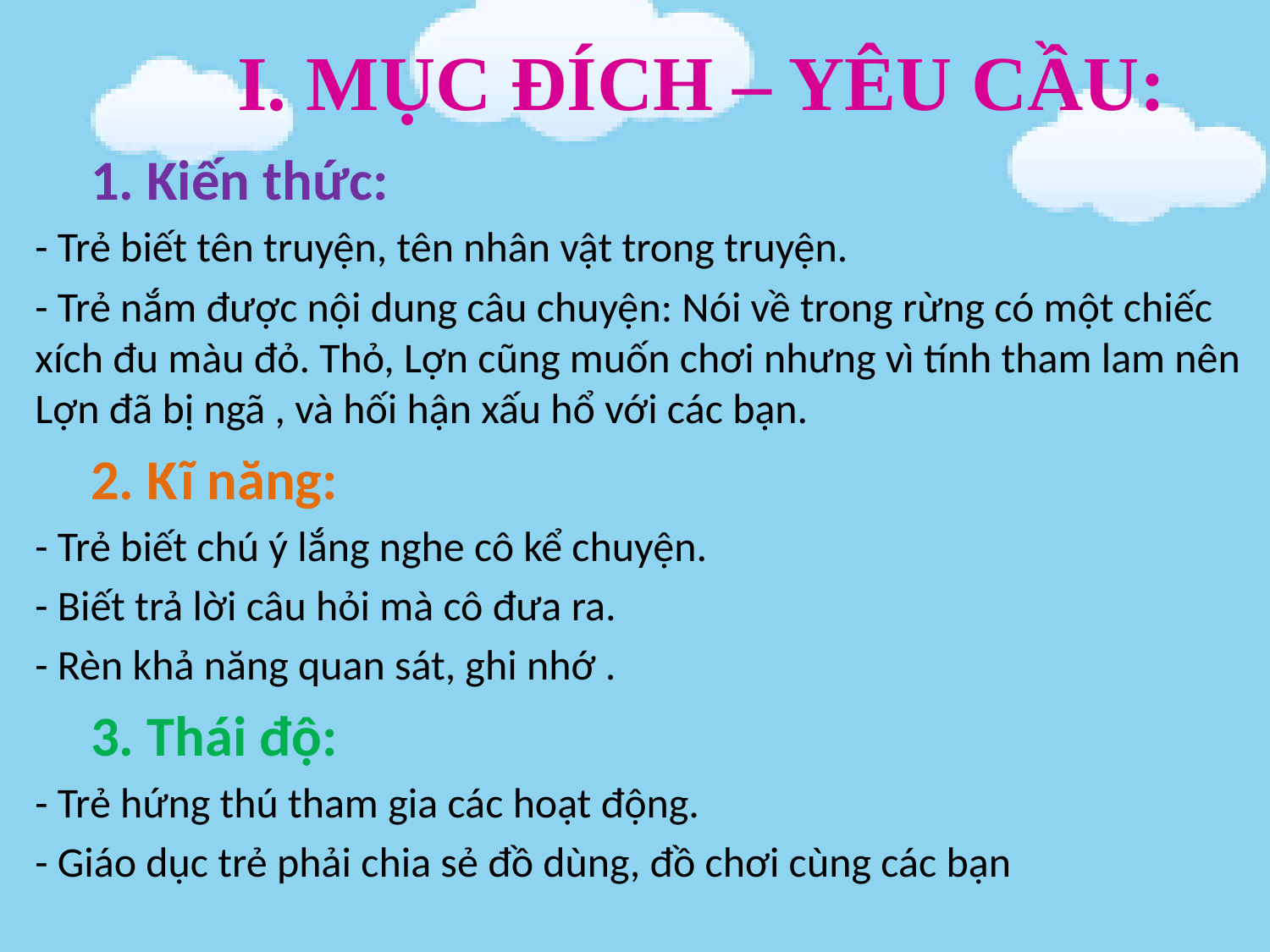

# I. MỤC ĐÍCH – YÊU CẦU:
1. Kiến thức:
- Trẻ biết tên truyện, tên nhân vật trong truyện.
- Trẻ nắm được nội dung câu chuyện: Nói về trong rừng có một chiếc xích đu màu đỏ. Thỏ, Lợn cũng muốn chơi nhưng vì tính tham lam nên Lợn đã bị ngã , và hối hận xấu hổ với các bạn.
2. Kĩ năng:
- Trẻ biết chú ý lắng nghe cô kể chuyện.
- Biết trả lời câu hỏi mà cô đưa ra.
- Rèn khả năng quan sát, ghi nhớ .
3. Thái độ:
- Trẻ hứng thú tham gia các hoạt động.
- Giáo dục trẻ phải chia sẻ đồ dùng, đồ chơi cùng các bạn